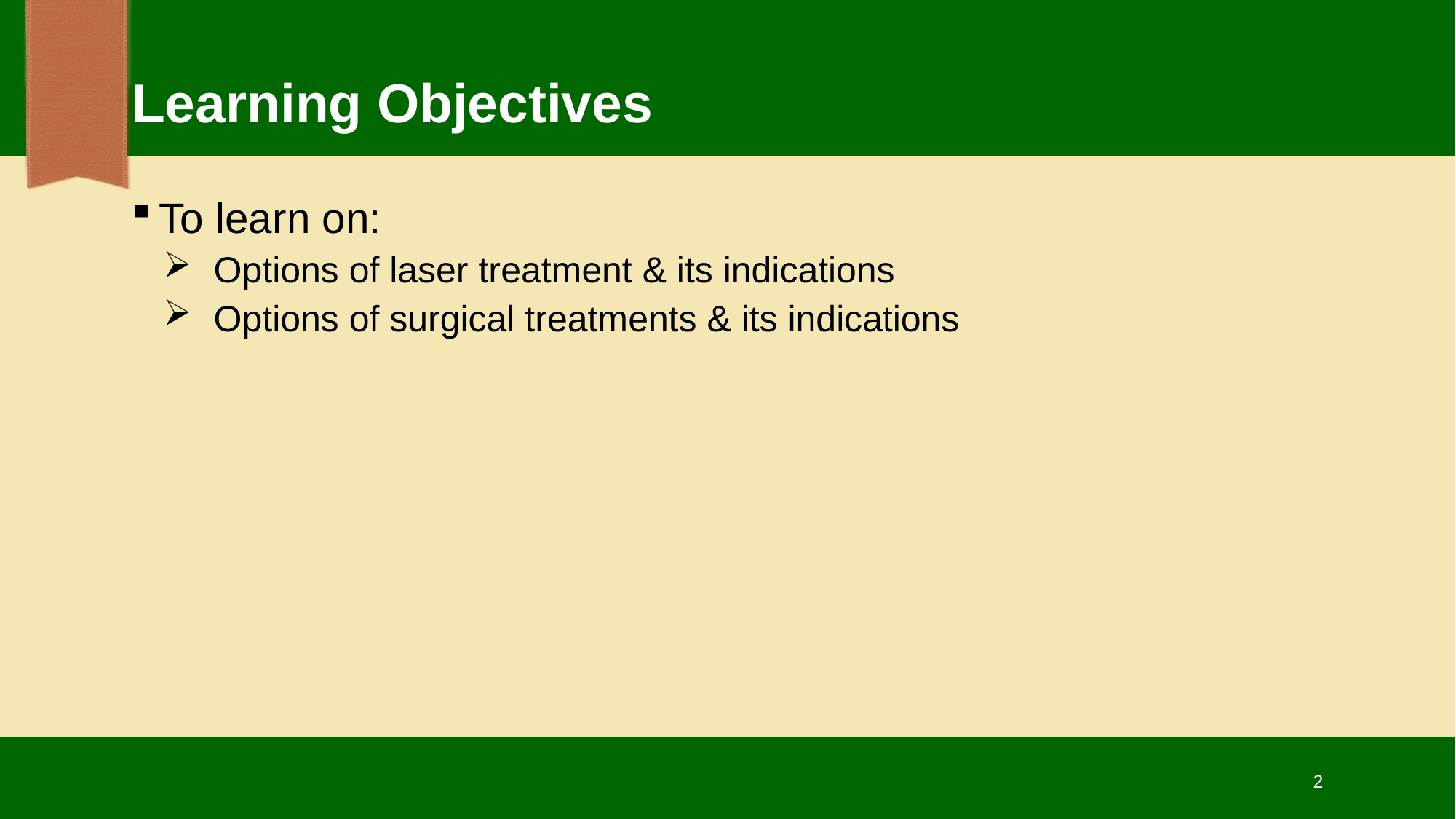

# Learning Objectives
To learn on:
Options of laser treatment & its indications
Options of surgical treatments & its indications
2